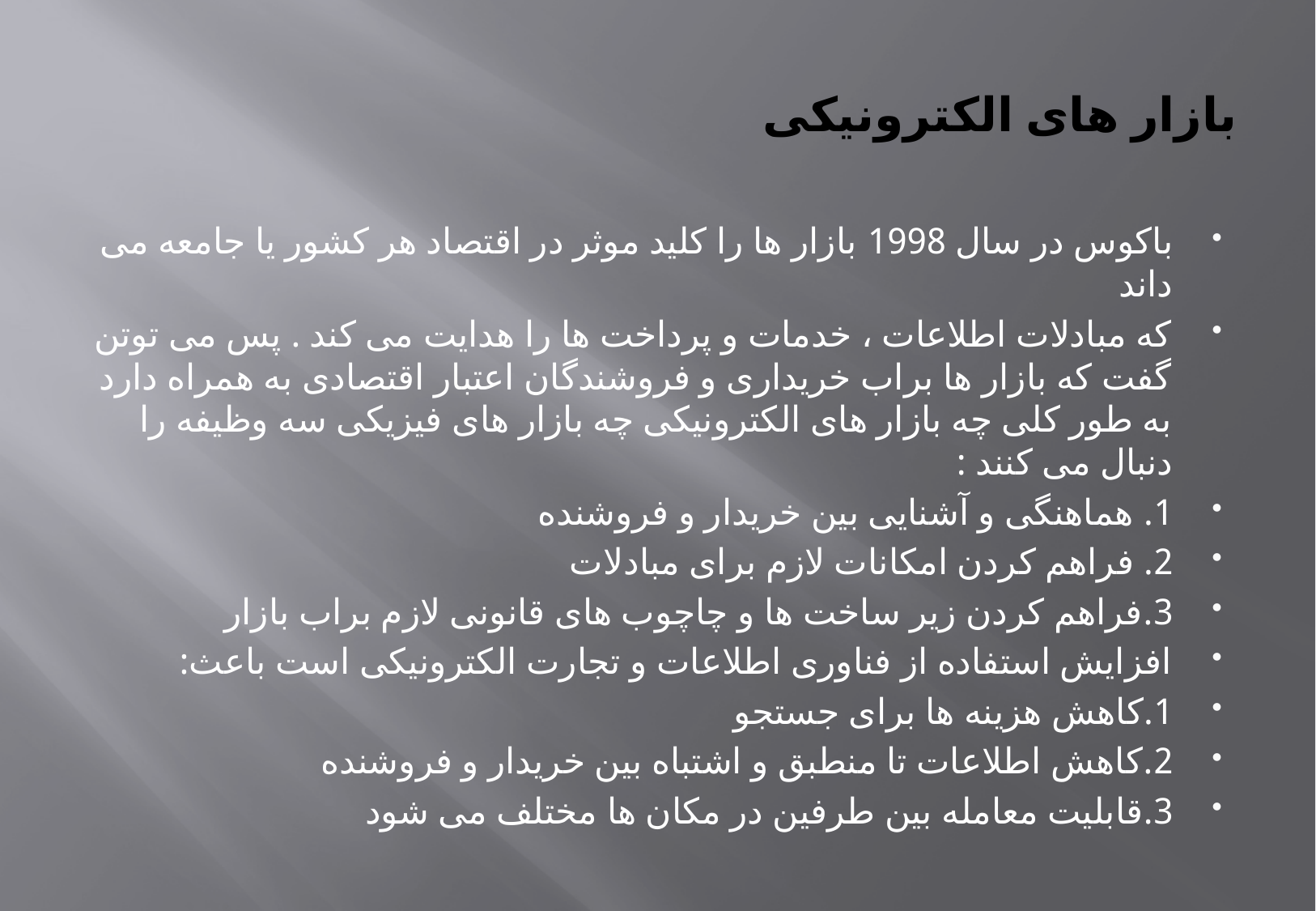

# بازار های الکترونیکی
باکوس در سال 1998 بازار ها را کلید موثر در اقتصاد هر کشور یا جامعه می داند
که مبادلات اطلاعات ، خدمات و پرداخت ها را هدایت می کند . پس می توتن گفت که بازار ها براب خریداری و فروشندگان اعتبار اقتصادی به همراه دارد به طور کلی چه بازار های الکترونیکی چه بازار های فیزیکی سه وظیفه را دنبال می کنند :
1. هماهنگی و آشنایی بین خریدار و فروشنده
2. فراهم کردن امکانات لازم برای مبادلات
3.فراهم کردن زیر ساخت ها و چاچوب های قانونی لازم براب بازار
افزایش استفاده از فناوری اطلاعات و تجارت الکترونیکی است باعث:
1.کاهش هزینه ها برای جستجو
2.کاهش اطلاعات تا منطبق و اشتباه بین خریدار و فروشنده
3.قابلیت معامله بین طرفین در مکان ها مختلف می شود